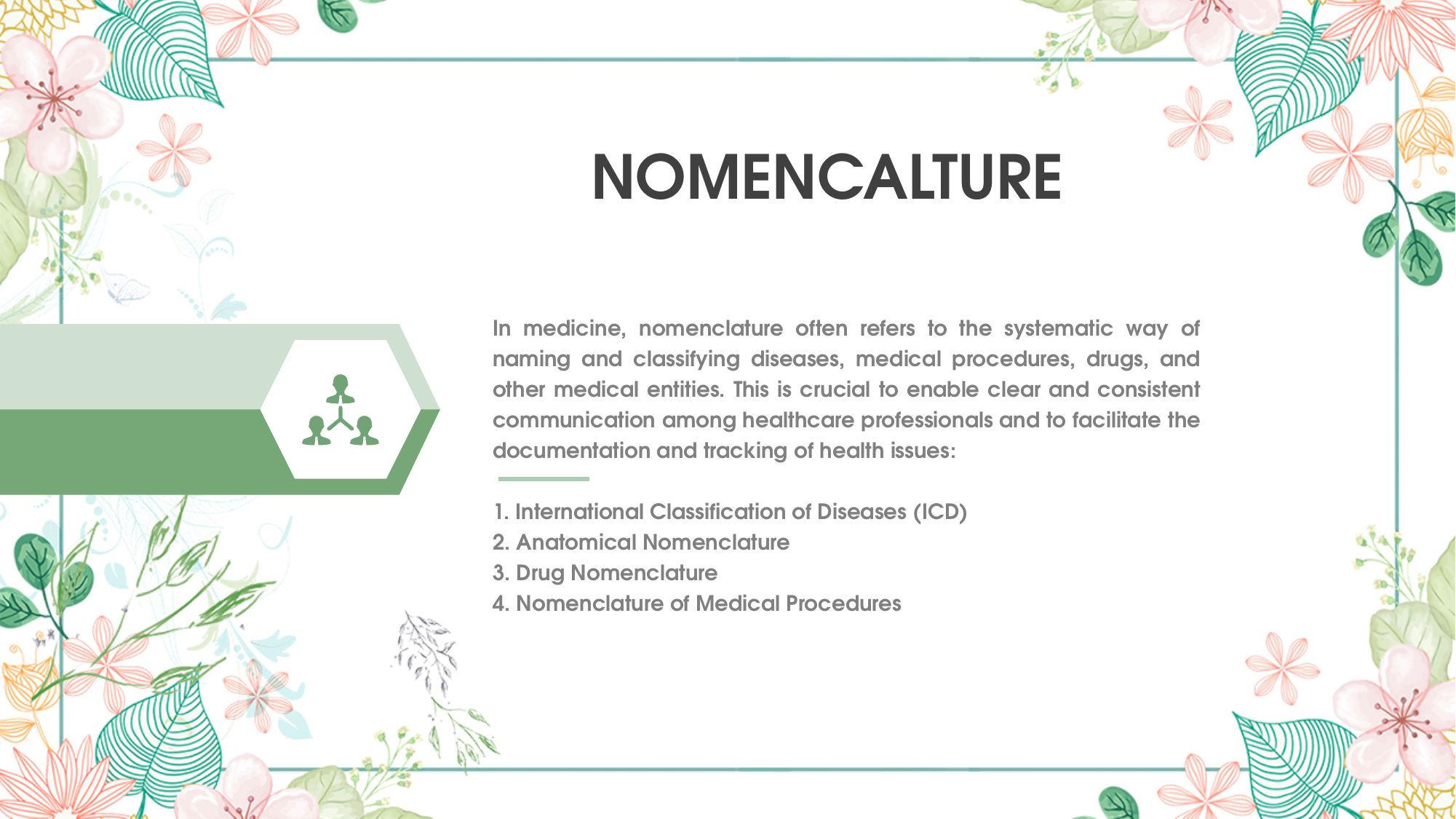

NOMENCALTURE
In medicine, nomenclature often refers to the systematic way of naming and classifying diseases, medical procedures, drugs, and other medical entities. This is crucial to enable clear and consistent communication among healthcare professionals and to facilitate the documentation and tracking of health issues:

1. International Classification of Diseases (ICD)
2. Anatomical Nomenclature
3. Drug Nomenclature
4. Nomenclature of Medical Procedures